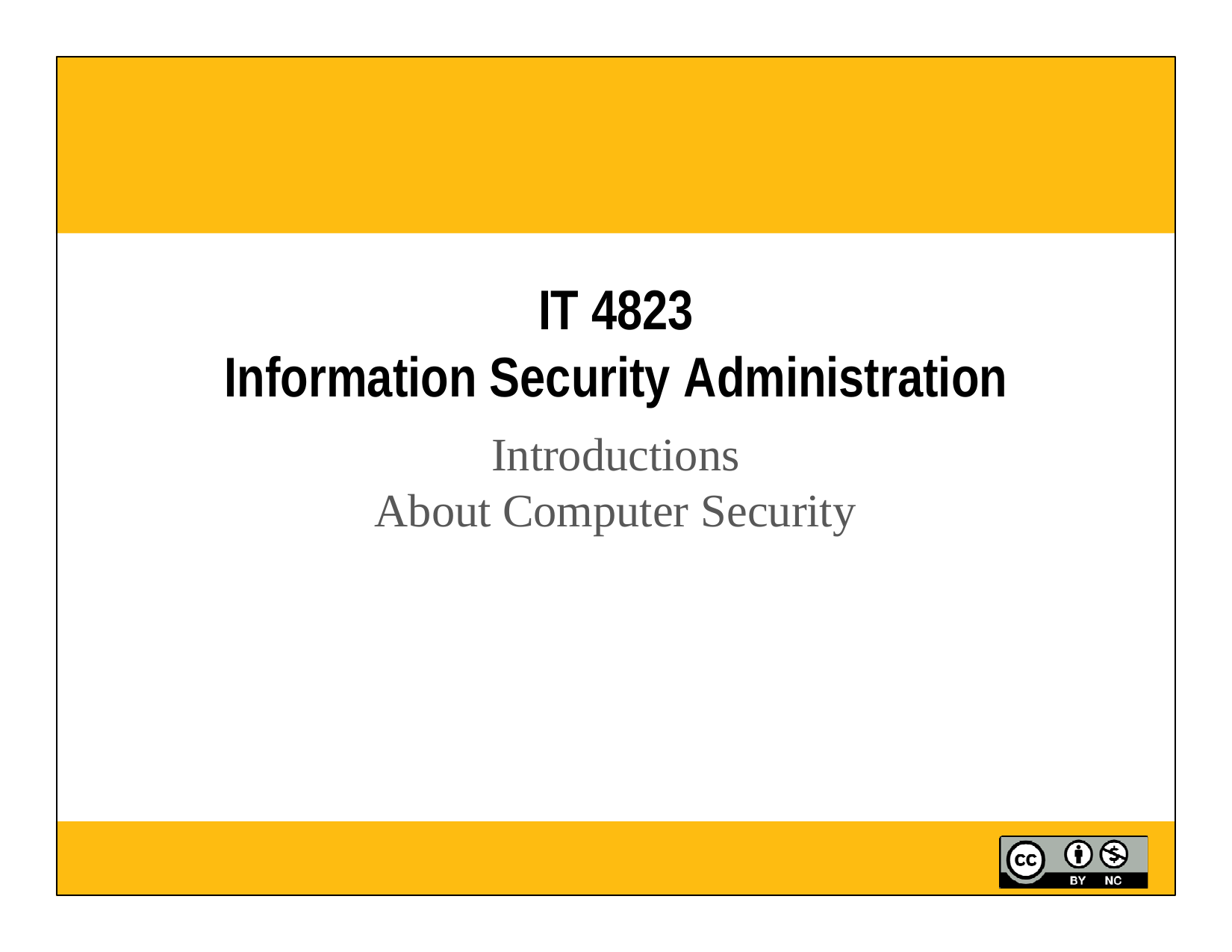

# IT 4823
Information Security Administration
Introductions  About Computer Security